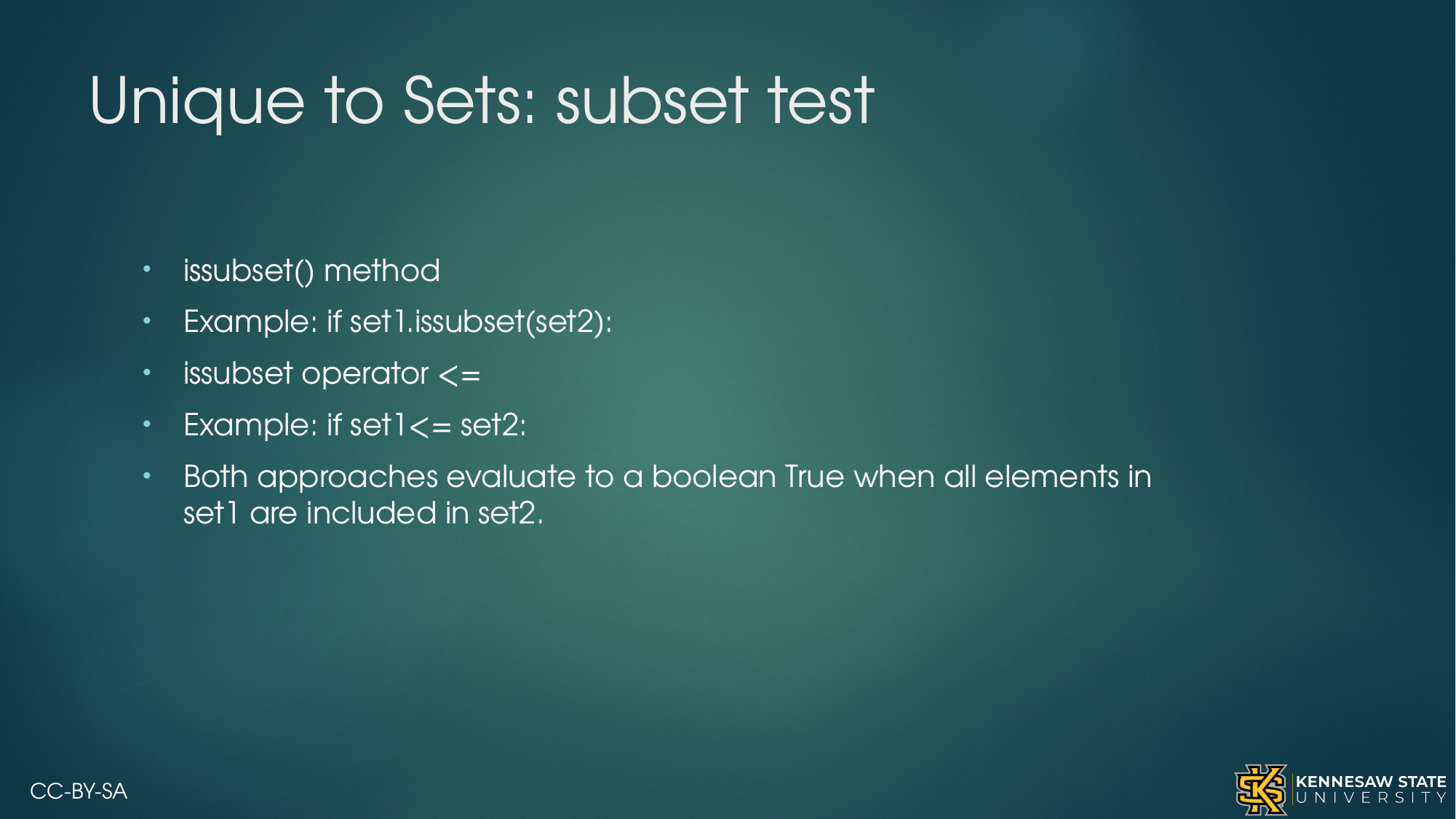

# Unique to Sets: subset test
issubset() method
Example: if set1.issubset(set2):
issubset operator <=
Example: if set1<= set2:
Both approaches evaluate to a boolean True when all elements in set1 are included in set2.